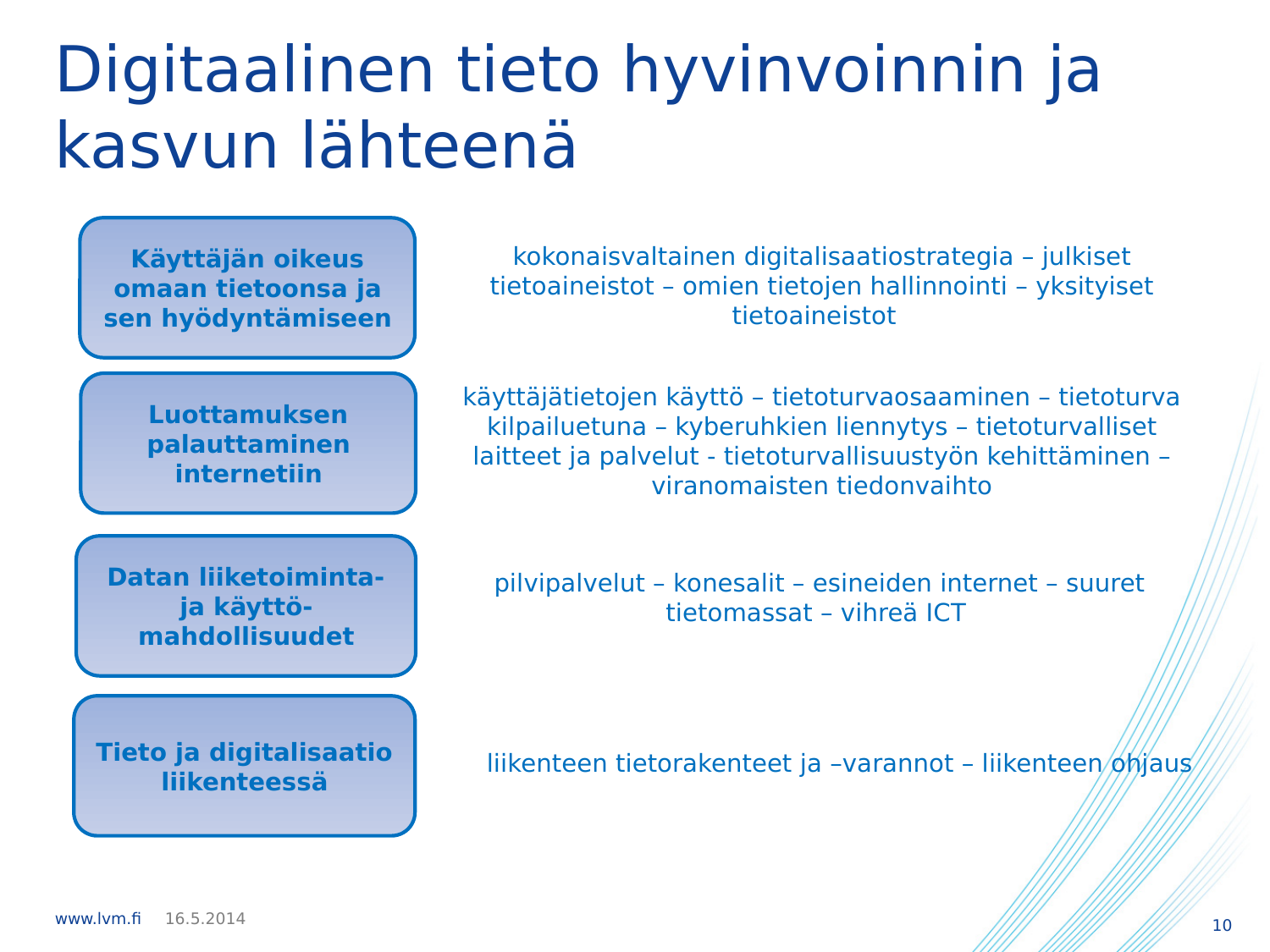

# Digitaalinen tieto hyvinvoinnin ja kasvun lähteenä

Käyttäjän oikeus omaan tietoonsa ja sen hyödyntämiseen

kokonaisvaltainen digitalisaatiostrategia – julkiset tietoaineistot – omien tietojen hallinnointi – yksityiset tietoaineistot

Luottamuksen palauttaminen internetiin

käyttäjätietojen käyttö – tietoturvaosaaminen – tietoturva kilpailuetuna – kyberuhkien liennytys – tietoturvalliset laitteet ja palvelut - tietoturvallisuustyön kehittäminen – viranomaisten tiedonvaihto

Datan liiketoiminta- ja käyttö-mahdollisuudet

pilvipalvelut – konesalit – esineiden internet – suuret tietomassat – vihreä ICT

Tieto ja digitalisaatio liikenteessä
liikenteen tietorakenteet ja –varannot – liikenteen ohjaus

10